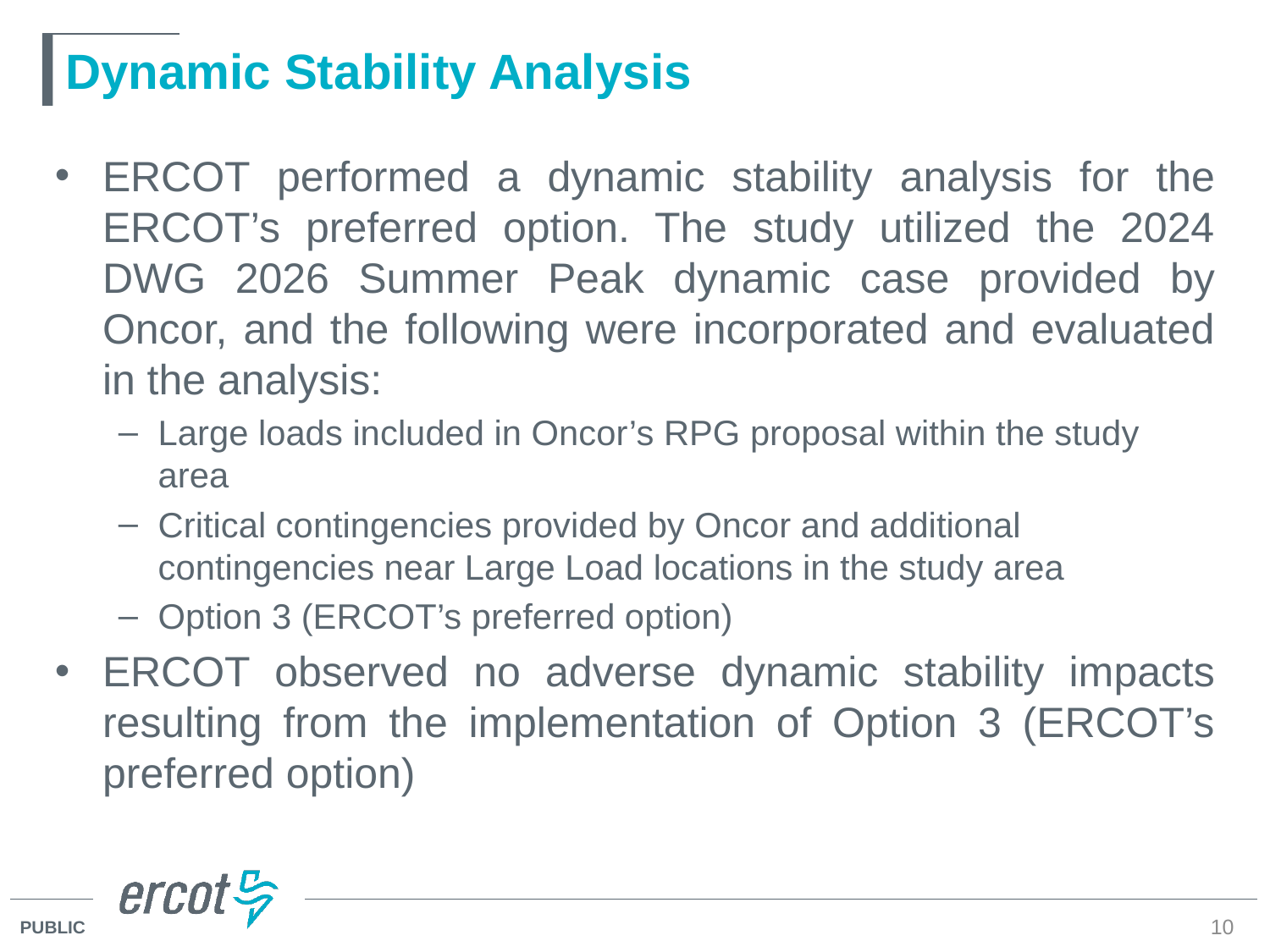

# Dynamic Stability Analysis
ERCOT performed a dynamic stability analysis for the ERCOT’s preferred option. The study utilized the 2024 DWG 2026 Summer Peak dynamic case provided by Oncor, and the following were incorporated and evaluated in the analysis:
Large loads included in Oncor’s RPG proposal within the study area
Critical contingencies provided by Oncor and additional contingencies near Large Load locations in the study area
Option 3 (ERCOT’s preferred option)
ERCOT observed no adverse dynamic stability impacts resulting from the implementation of Option 3 (ERCOT’s preferred option)
10